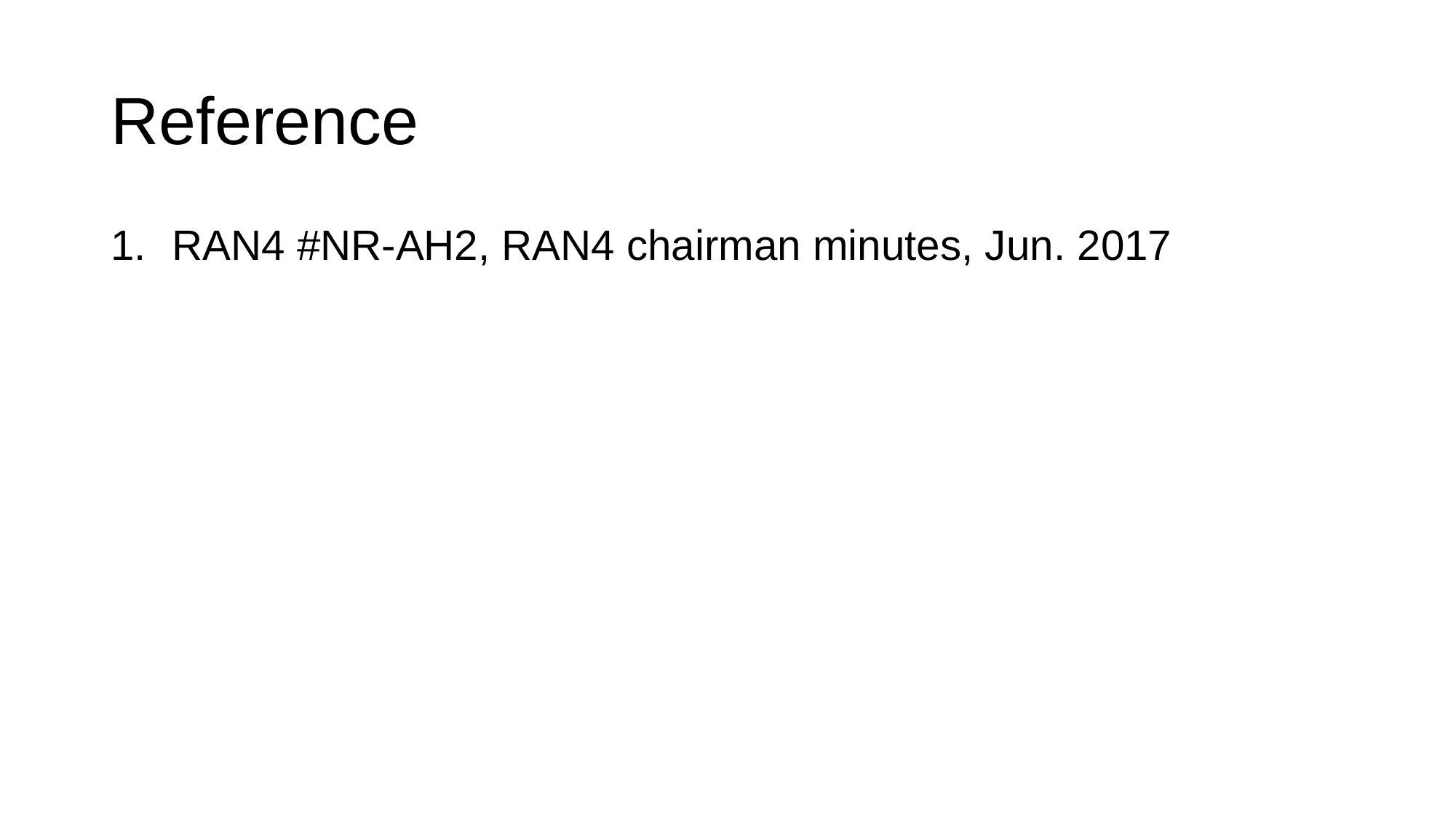

# Reference
RAN4 #NR-AH2, RAN4 chairman minutes, Jun. 2017